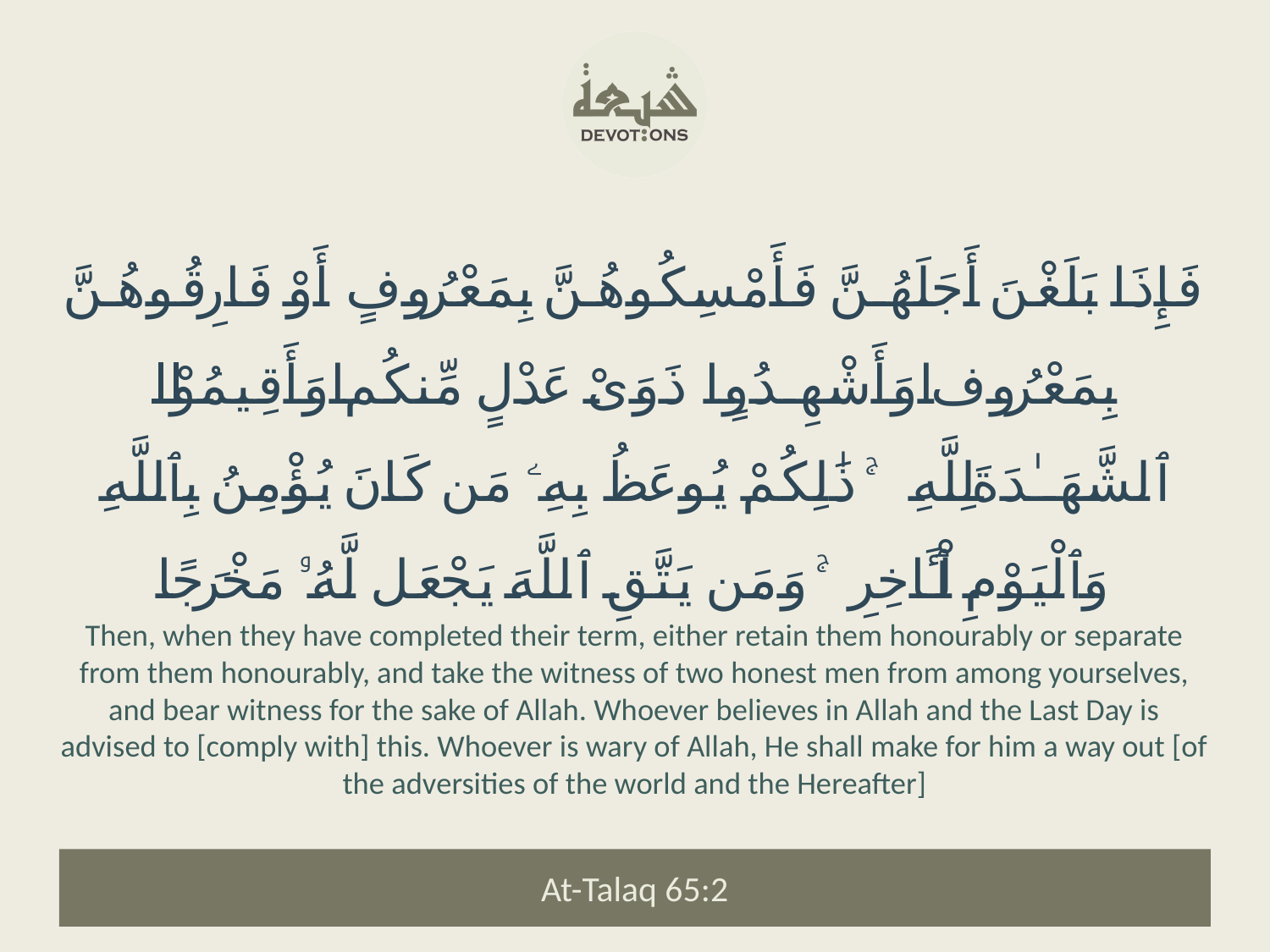

فَإِذَا بَلَغْنَ أَجَلَهُنَّ فَأَمْسِكُوهُنَّ بِمَعْرُوفٍ أَوْ فَارِقُوهُنَّ بِمَعْرُوفٍ وَأَشْهِدُوا۟ ذَوَىْ عَدْلٍ مِّنكُمْ وَأَقِيمُوا۟ ٱلشَّهَـٰدَةَ لِلَّهِ ۚ ذَٰلِكُمْ يُوعَظُ بِهِۦ مَن كَانَ يُؤْمِنُ بِٱللَّهِ وَٱلْيَوْمِ ٱلْـَٔاخِرِ ۚ وَمَن يَتَّقِ ٱللَّهَ يَجْعَل لَّهُۥ مَخْرَجًا
Then, when they have completed their term, either retain them honourably or separate from them honourably, and take the witness of two honest men from among yourselves, and bear witness for the sake of Allah. Whoever believes in Allah and the Last Day is advised to [comply with] this. Whoever is wary of Allah, He shall make for him a way out [of the adversities of the world and the Hereafter]
At-Talaq 65:2